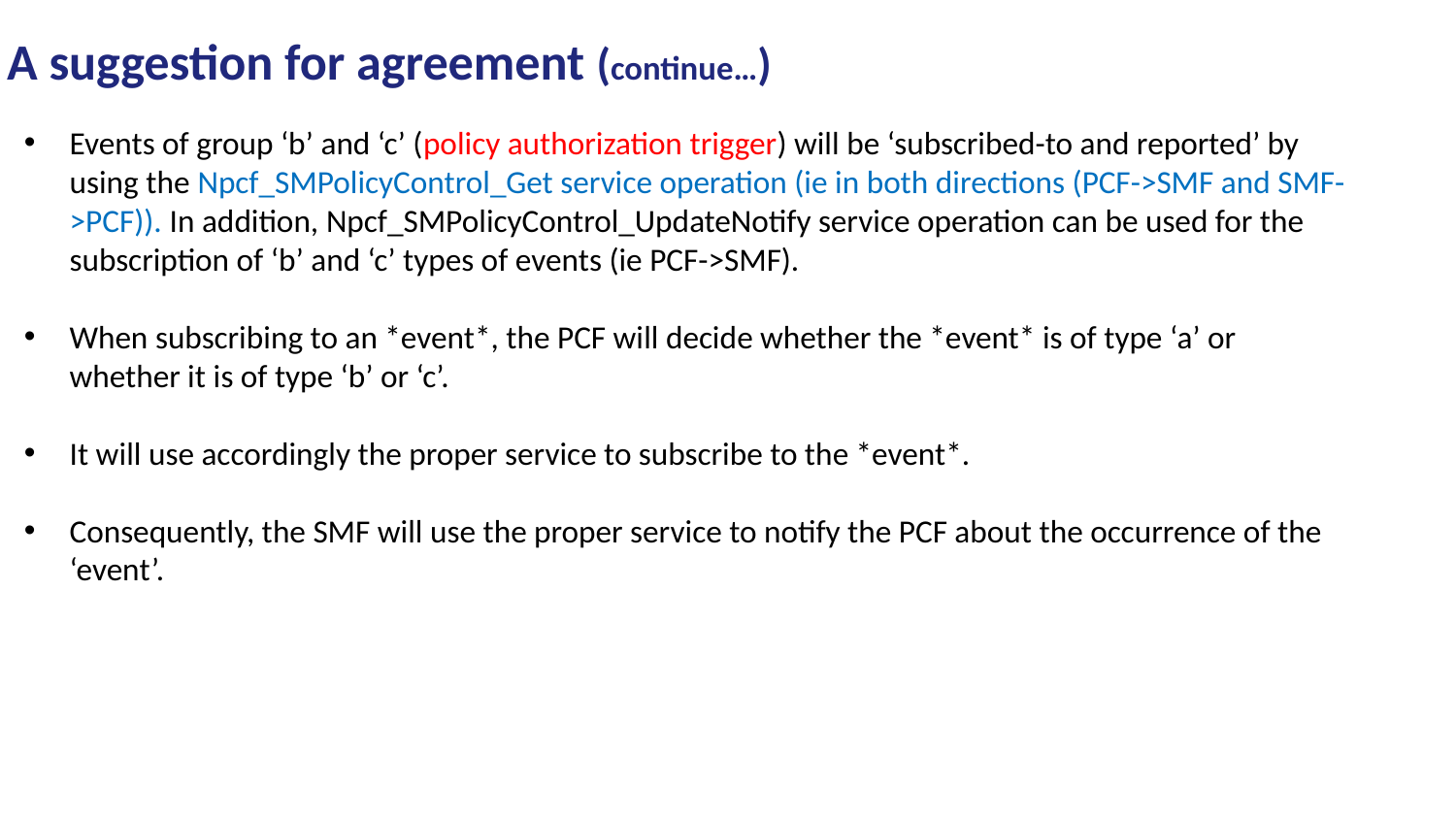

# A suggestion for agreement (continue…)

Events of group ‘b’ and ‘c’ (policy authorization trigger) will be ‘subscribed-to and reported’ by using the Npcf_SMPolicyControl_Get service operation (ie in both directions (PCF->SMF and SMF->PCF)). In addition, Npcf_SMPolicyControl_UpdateNotify service operation can be used for the subscription of ‘b’ and ‘c’ types of events (ie PCF->SMF).

When subscribing to an *event*, the PCF will decide whether the *event* is of type ‘a’ or whether it is of type ‘b’ or ‘c’.

It will use accordingly the proper service to subscribe to the *event*.

Consequently, the SMF will use the proper service to notify the PCF about the occurrence of the ‘event’.